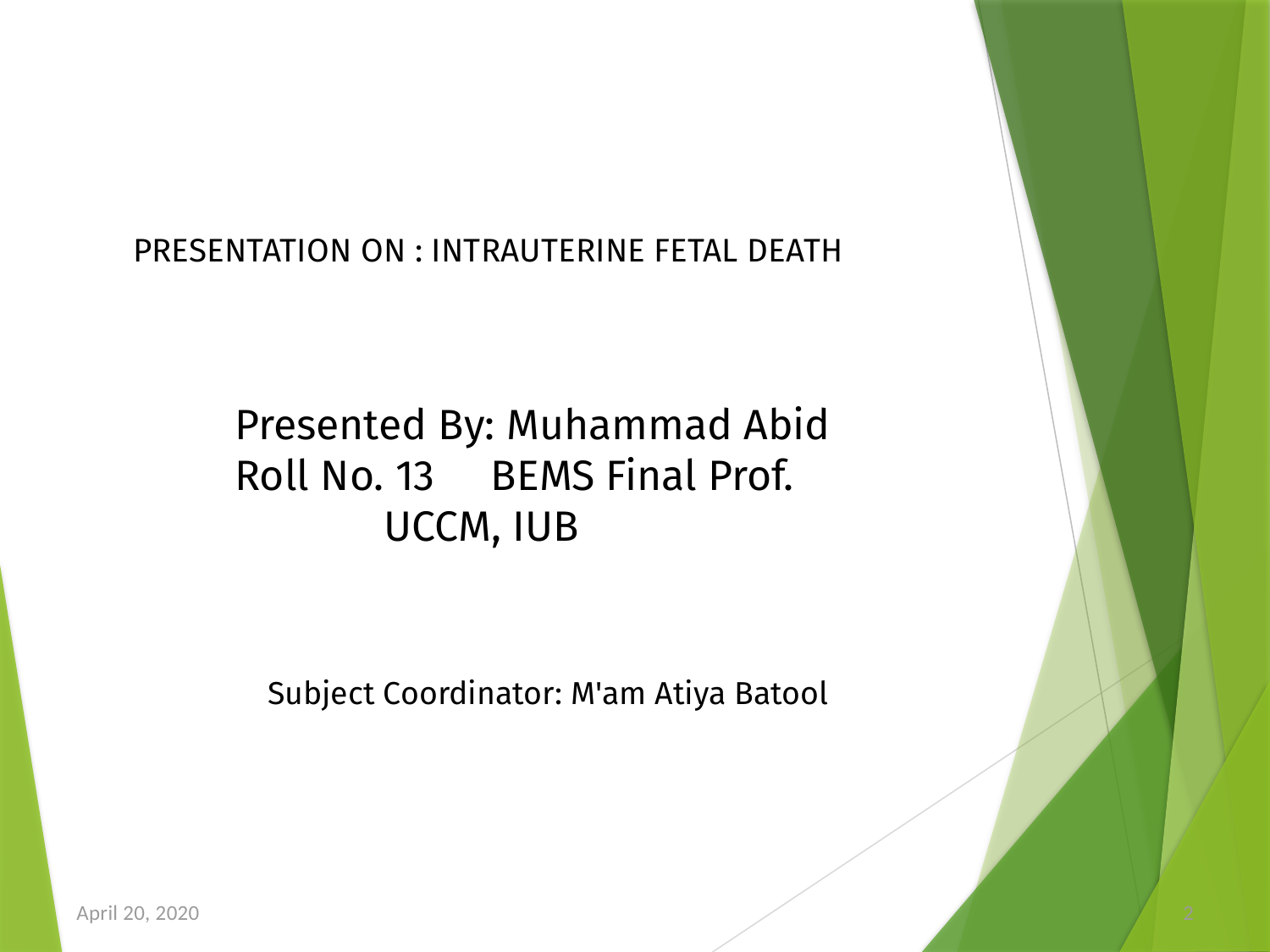

PRESENTATION ON : INTRAUTERINE FETAL DEATH
Presented By: Muhammad Abid
Roll No. 13     BEMS Final Prof.
  UCCM, IUB
Subject Coordinator: M'am Atiya Batool
April 20, 2020
2